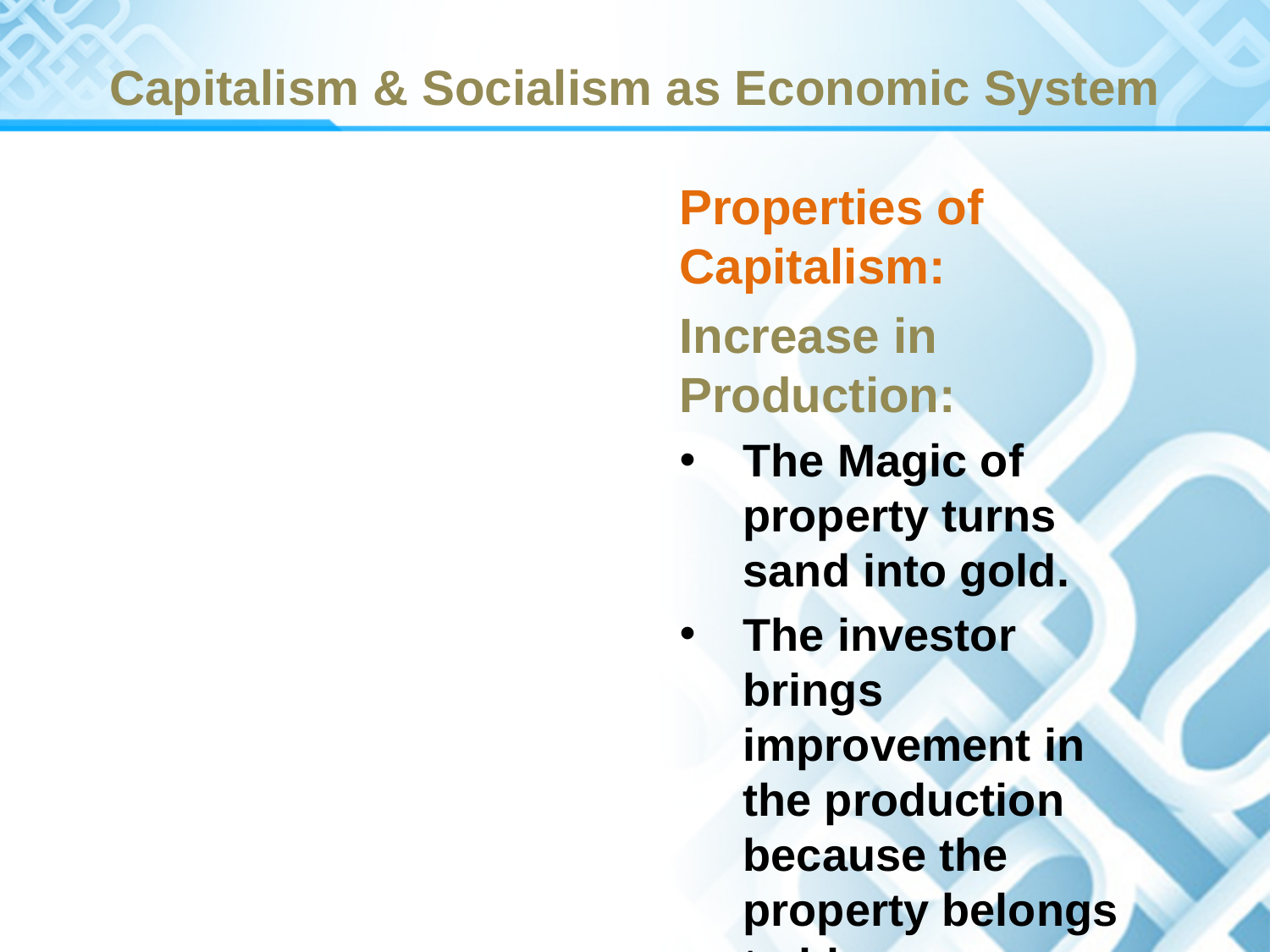

# Capitalism & Socialism as Economic System
Properties of Capitalism:
Increase in Production:
The Magic of property turns sand into gold.
The investor brings improvement in the production because the property belongs to him.